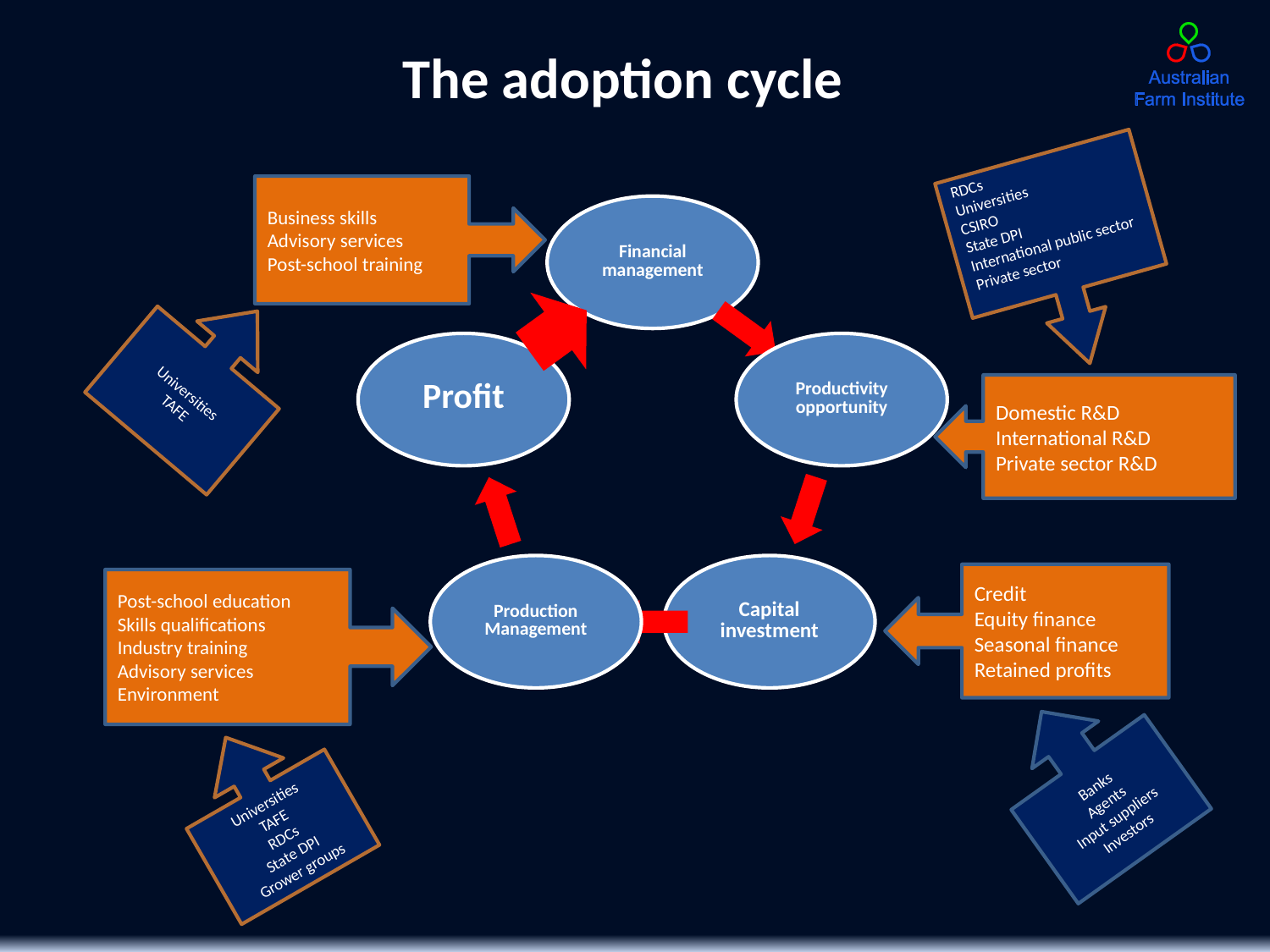

The adoption cycle
RDCs
Universities
CSIRO
State DPI
International public sector
Private sector

Business skills
Advisory services
Post-school training
Financial management
Capital investment
Production
Management
Profit
Productivity opportunity
Universities
TAFE
Domestic R&D
International R&D
Private sector R&D
Credit
Equity finance
Seasonal finance
Retained profits
Post-school education
Skills qualifications
Industry training
Advisory services
Environment
Banks
Agents
Input suppliers
Investors
Universities
TAFE
RDCs
State DPI
Grower groups